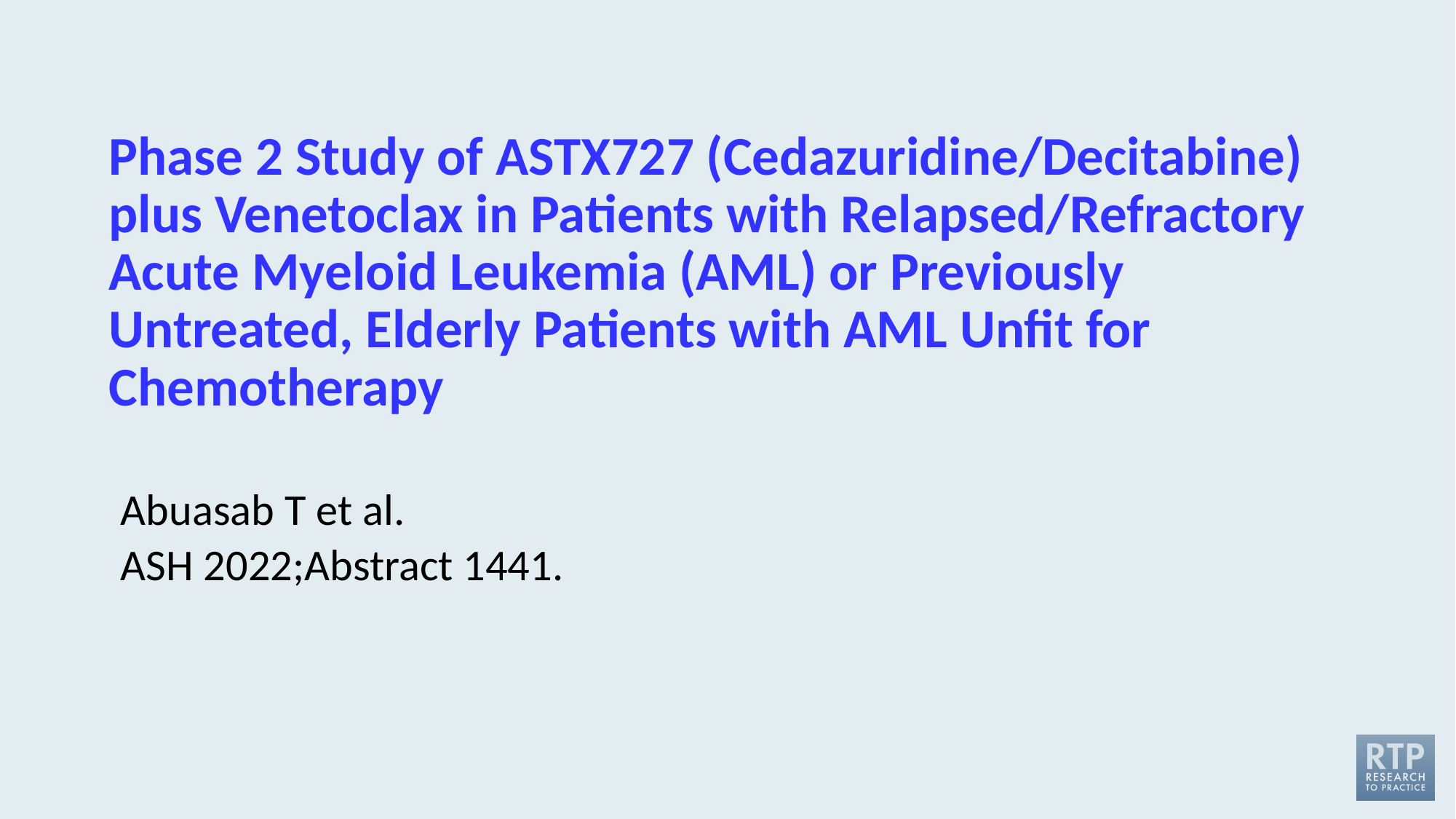

# Phase 2 Study of ASTX727 (Cedazuridine/Decitabine) plus Venetoclax in Patients with Relapsed/Refractory Acute Myeloid Leukemia (AML) or Previously Untreated, Elderly Patients with AML Unfit for Chemotherapy
Abuasab T et al.
ASH 2022;Abstract 1441.